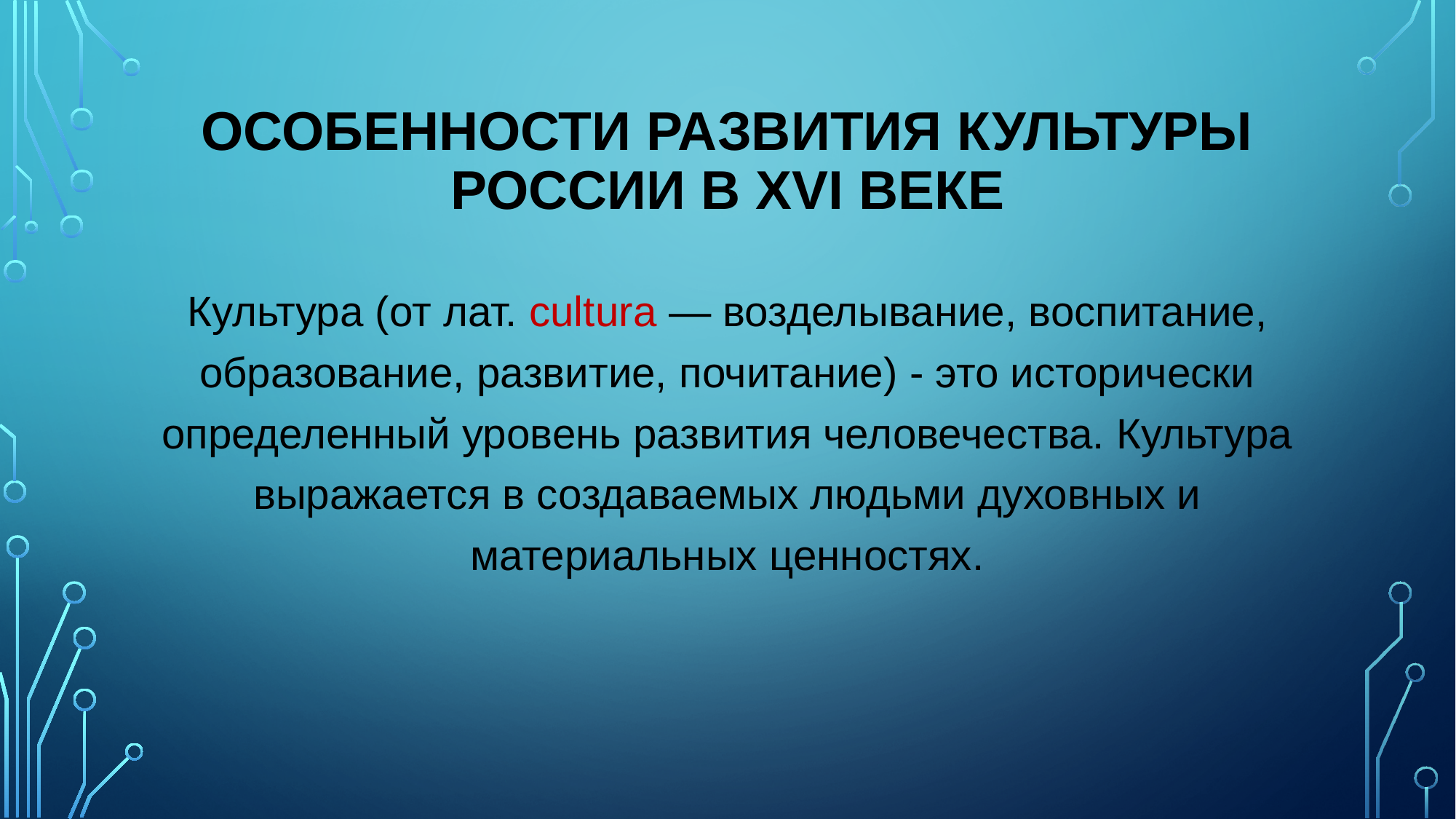

# Особенности развития культуры России в XVI веке
Культура (от лат. cultura — возделывание, воспитание, образование, развитие, почитание) - это исторически определенный уровень развития человечества. Культура выражается в создаваемых людьми духовных и материальных ценностях.